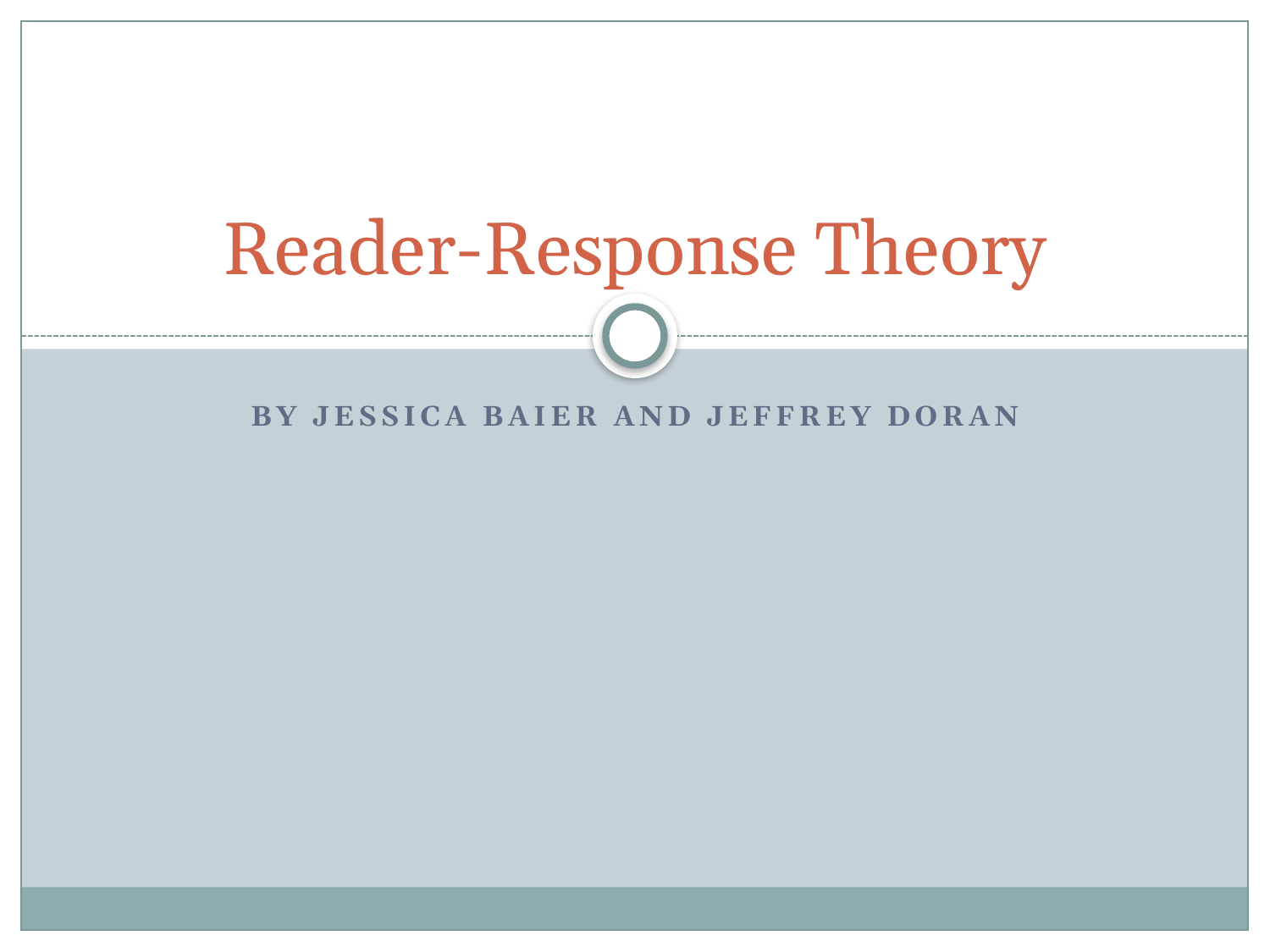

# Reader-Response Theory
By Jessica Baier and Jeffrey Doran